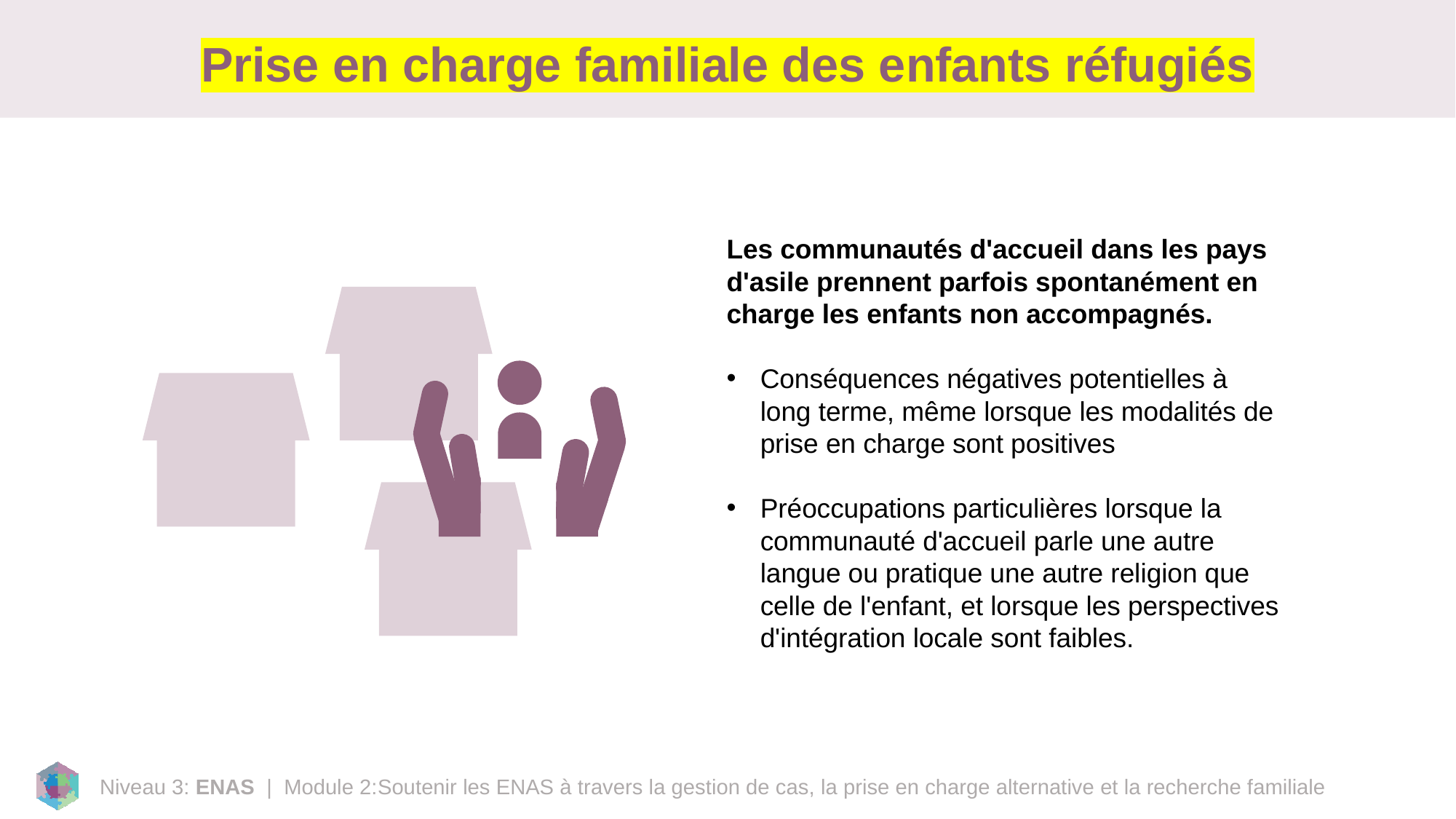

# Prise en charge familiale des enfants réfugiés
Les communautés d'accueil dans les pays d'asile prennent parfois spontanément en charge les enfants non accompagnés.

Conséquences négatives potentielles à long terme, même lorsque les modalités de prise en charge sont positives

Préoccupations particulières lorsque la communauté d'accueil parle une autre langue ou pratique une autre religion que celle de l'enfant, et lorsque les perspectives d'intégration locale sont faibles.